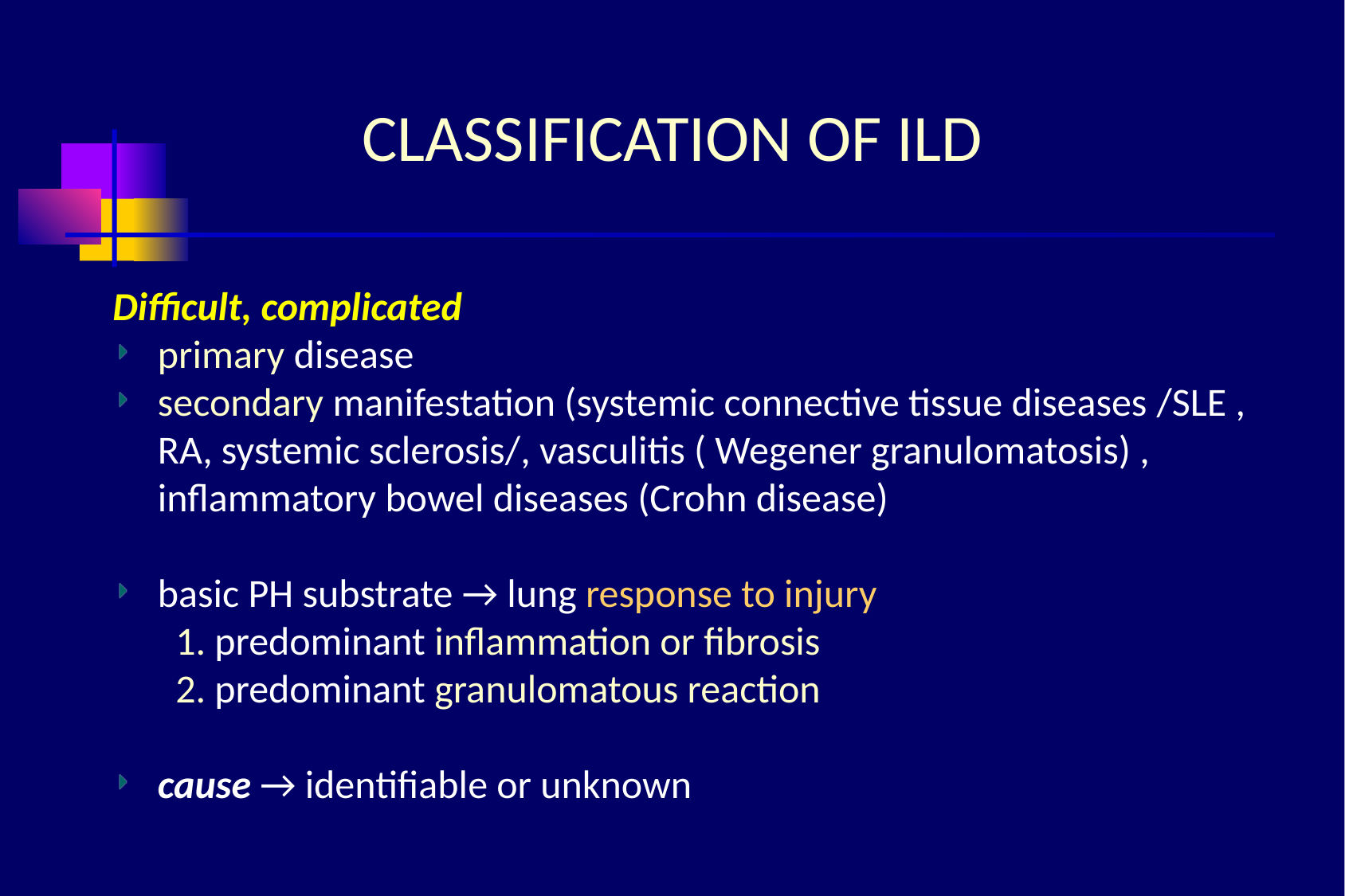

# CLASSIFICATION OF ILD
Difficult, complicated
primary disease
secondary manifestation (systemic connective tissue diseases /SLE , RA, systemic sclerosis/, vasculitis ( Wegener granulomatosis) , inflammatory bowel diseases (Crohn disease)

basic PH substrate → lung response to injury
       1. predominant inflammation or fibrosis
       2. predominant granulomatous reaction

cause → identifiable or unknown